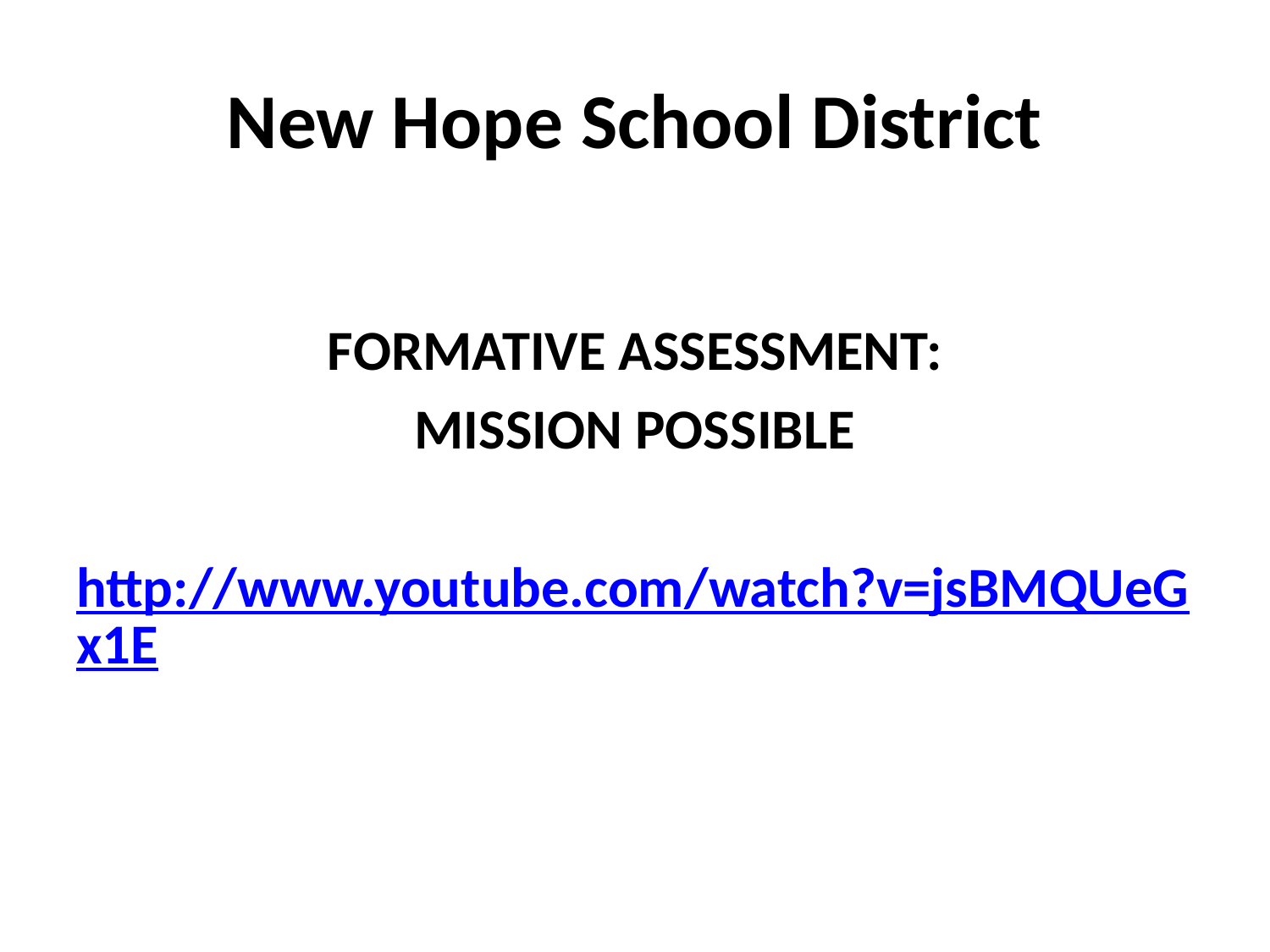

# New Hope School District

FORMATIVE ASSESSMENT:
MISSION POSSIBLE

http://www.youtube.com/watch?v=jsBMQUeGx1E